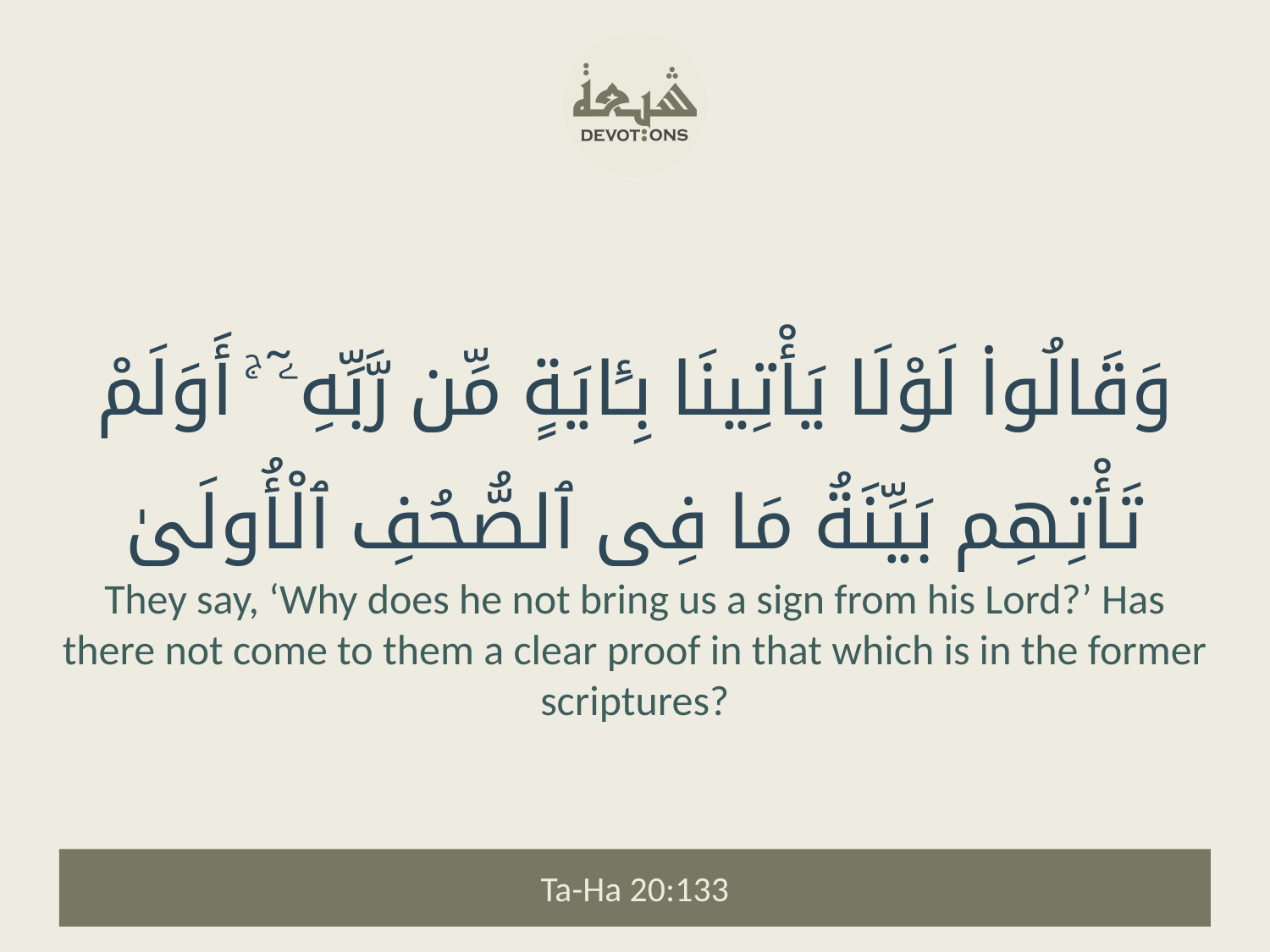

وَقَالُوا۟ لَوْلَا يَأْتِينَا بِـَٔايَةٍ مِّن رَّبِّهِۦٓ ۚ أَوَلَمْ تَأْتِهِم بَيِّنَةُ مَا فِى ٱلصُّحُفِ ٱلْأُولَىٰ
They say, ‘Why does he not bring us a sign from his Lord?’ Has there not come to them a clear proof in that which is in the former scriptures?
Ta-Ha 20:133